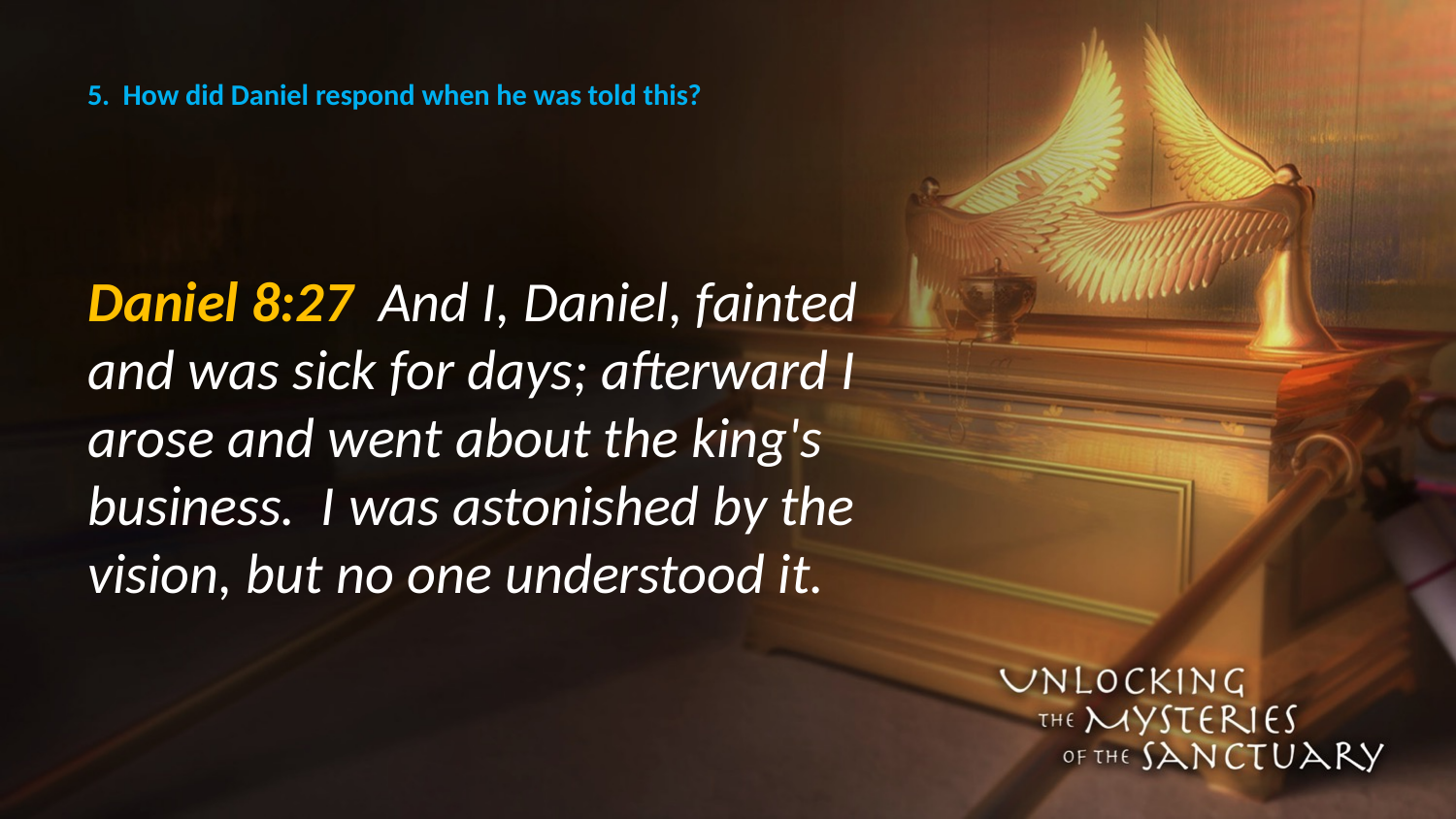

# 5.  How did Daniel respond when he was told this?

Daniel 8:27  And I, Daniel, fainted and was sick for days; afterward I arose and went about the king's business.  I was astonished by the vision, but no one understood it.